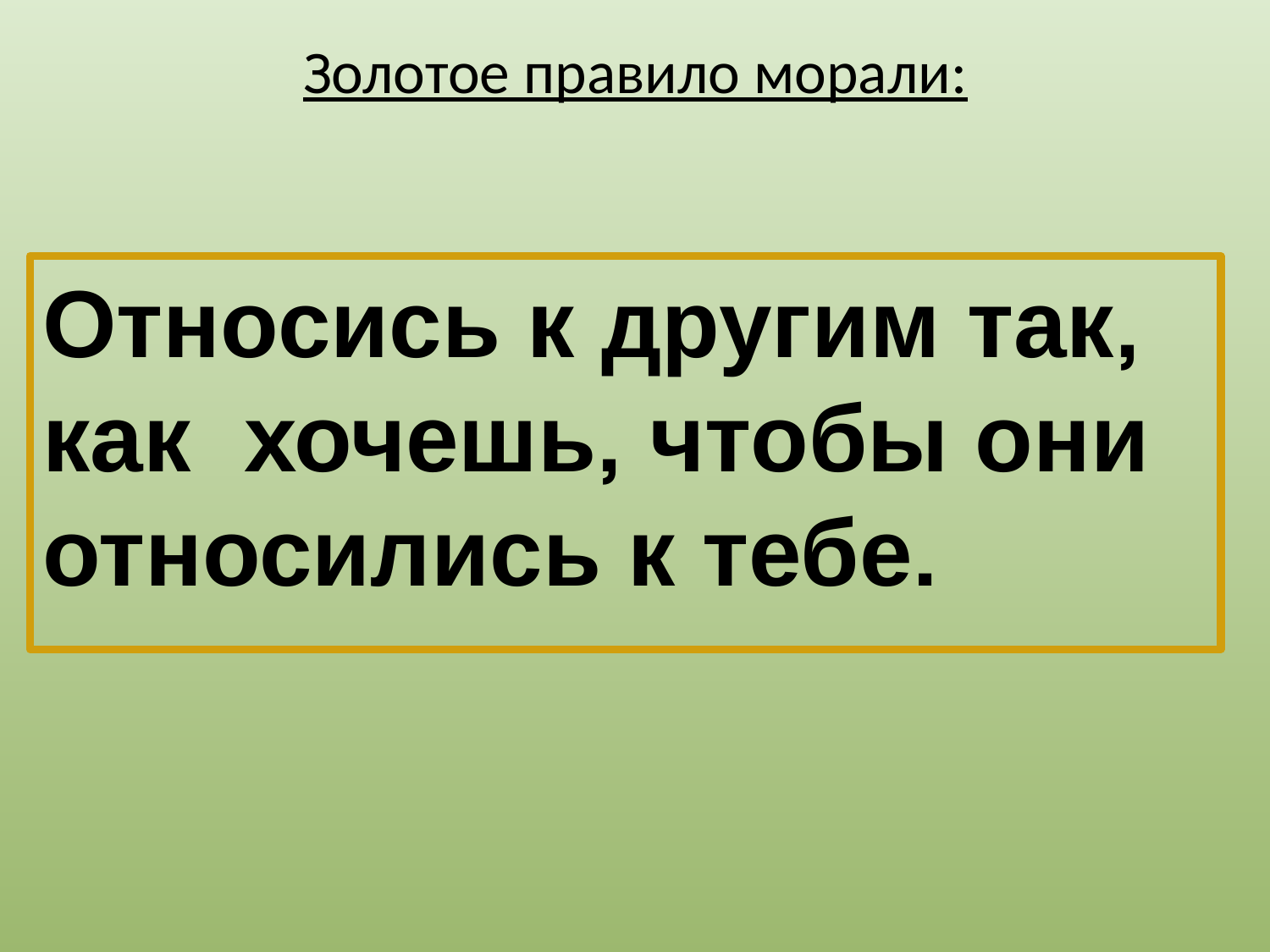

# Золотое правило морали:
Относись к другим так, как  хочешь, чтобы они относились к тебе.